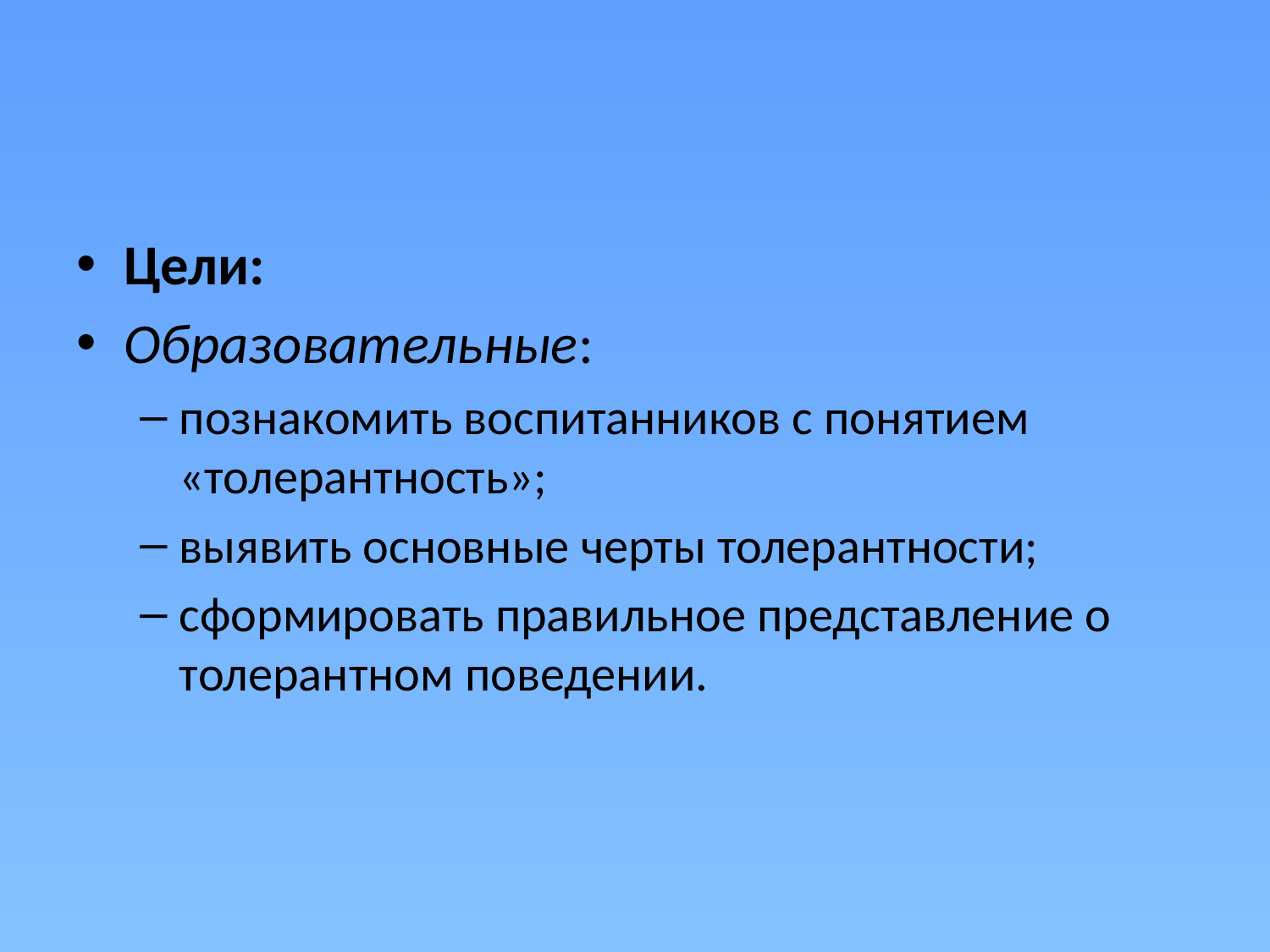

#
Цели:
Образовательные:
познакомить воспитанников с понятием «толерантность»;
выявить основные черты толерантности;
сформировать правильное представление о толерантном поведении.